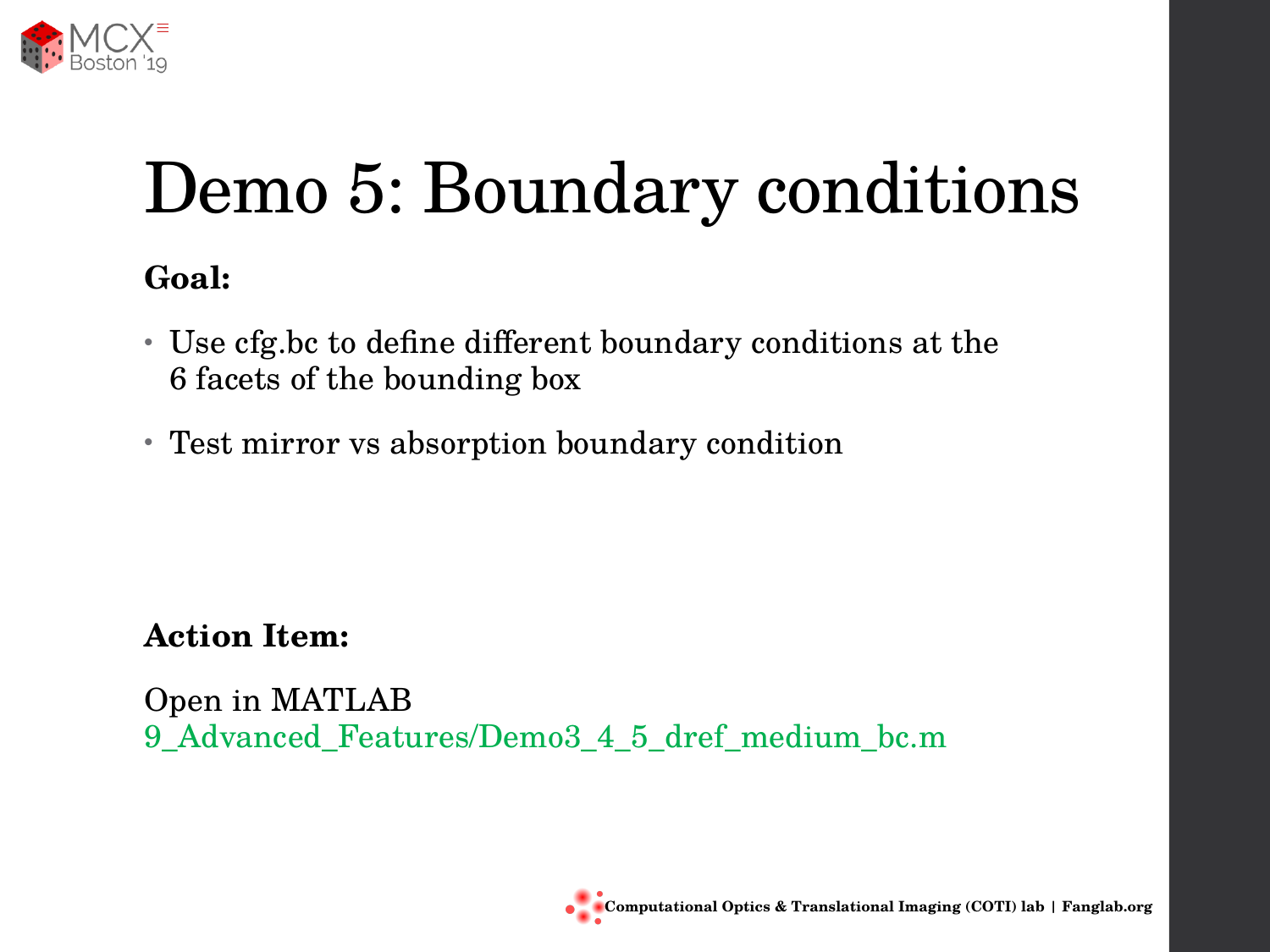

# Demo 5: Boundary conditions
Goal:
Use cfg.bc to define different boundary conditions at the 6 facets of the bounding box
Test mirror vs absorption boundary condition

Action Item:
Open in MATLAB 9_Advanced_Features/Demo3_4_5_dref_medium_bc.m